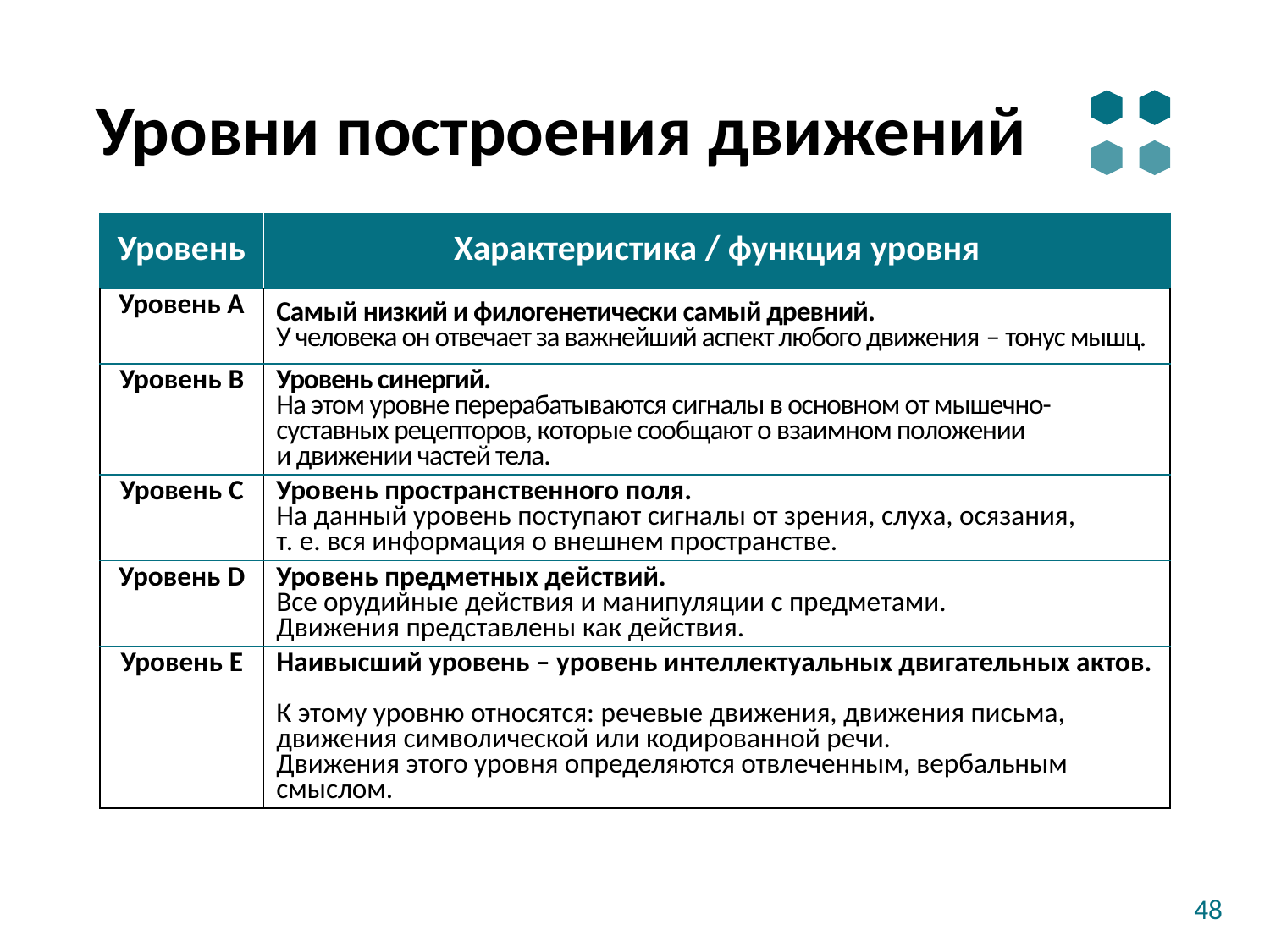

# Уровни построения движений

| Уровень | Характеристика / функция уровня |
| --- | --- |
| Уровень А | Самый низкий и филогенетически самый древний. У человека он отвечает за важнейший аспект любого движения – тонус мышц. |
| Уровень B | Уровень синергий. На этом уровне перерабатываются сигналы в основном от мышечно-суставных рецепторов, которые сообщают о взаимном положении и движении частей тела. |
| Уровень C | Уровень пространственного поля. На данный уровень поступают сигналы от зрения, слуха, осязания, т. е. вся информация о внешнем пространстве. |
| Уровень D | Уровень предметных действий. Все орудийные действия и манипуляции с предметами. Движения представлены как действия. |
| Уровень E | Наивысший уровень – уровень интеллектуальных двигательных актов. К этому уровню относятся: речевые движения, движения письма, движения символической или кодированной речи. Движения этого уровня определяются отвлеченным, вербальным смыслом. |
48